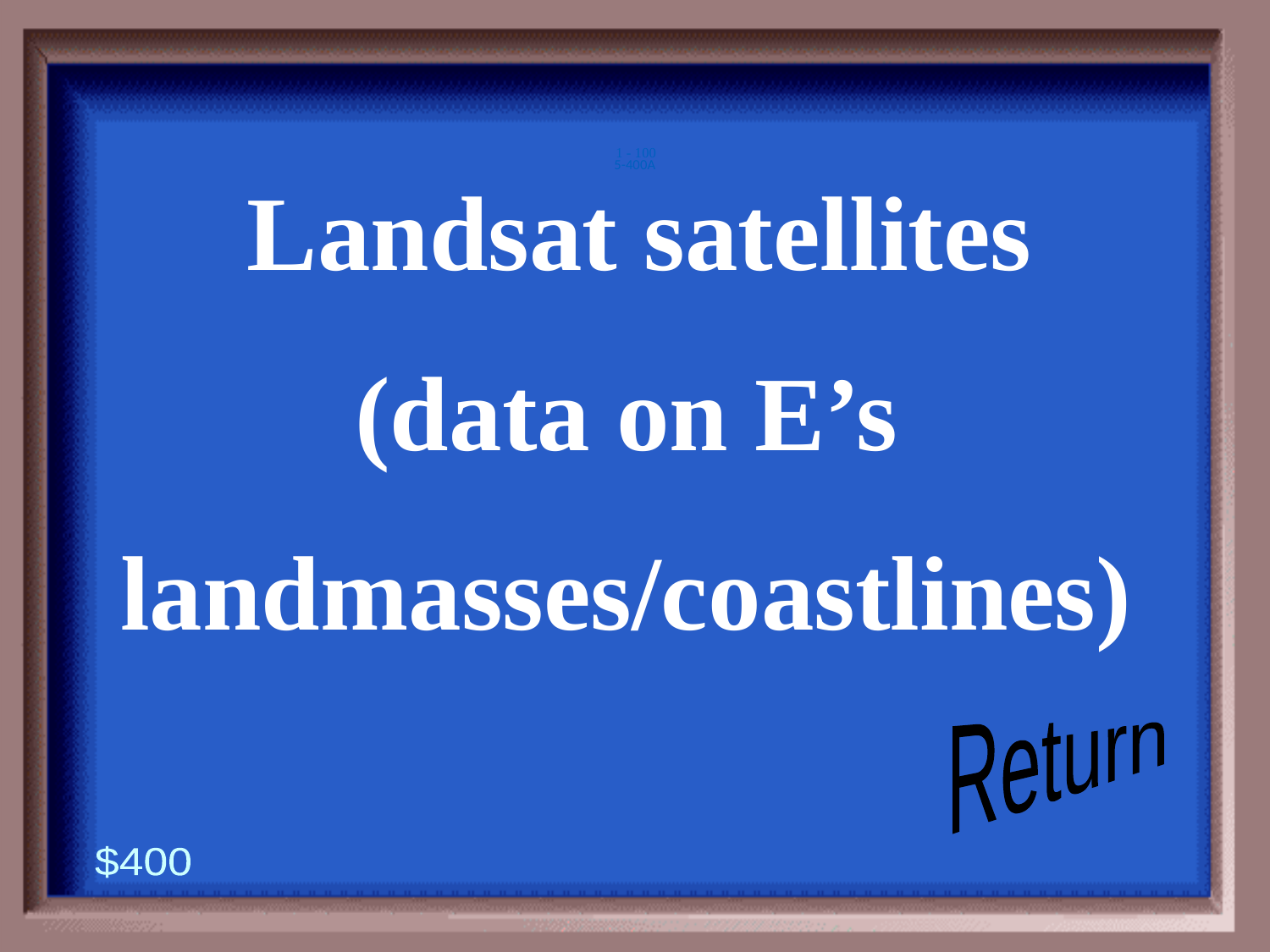

5-400A
1 - 100
Landsat satellites
(data on E’s
landmasses/coastlines)
Return
$400